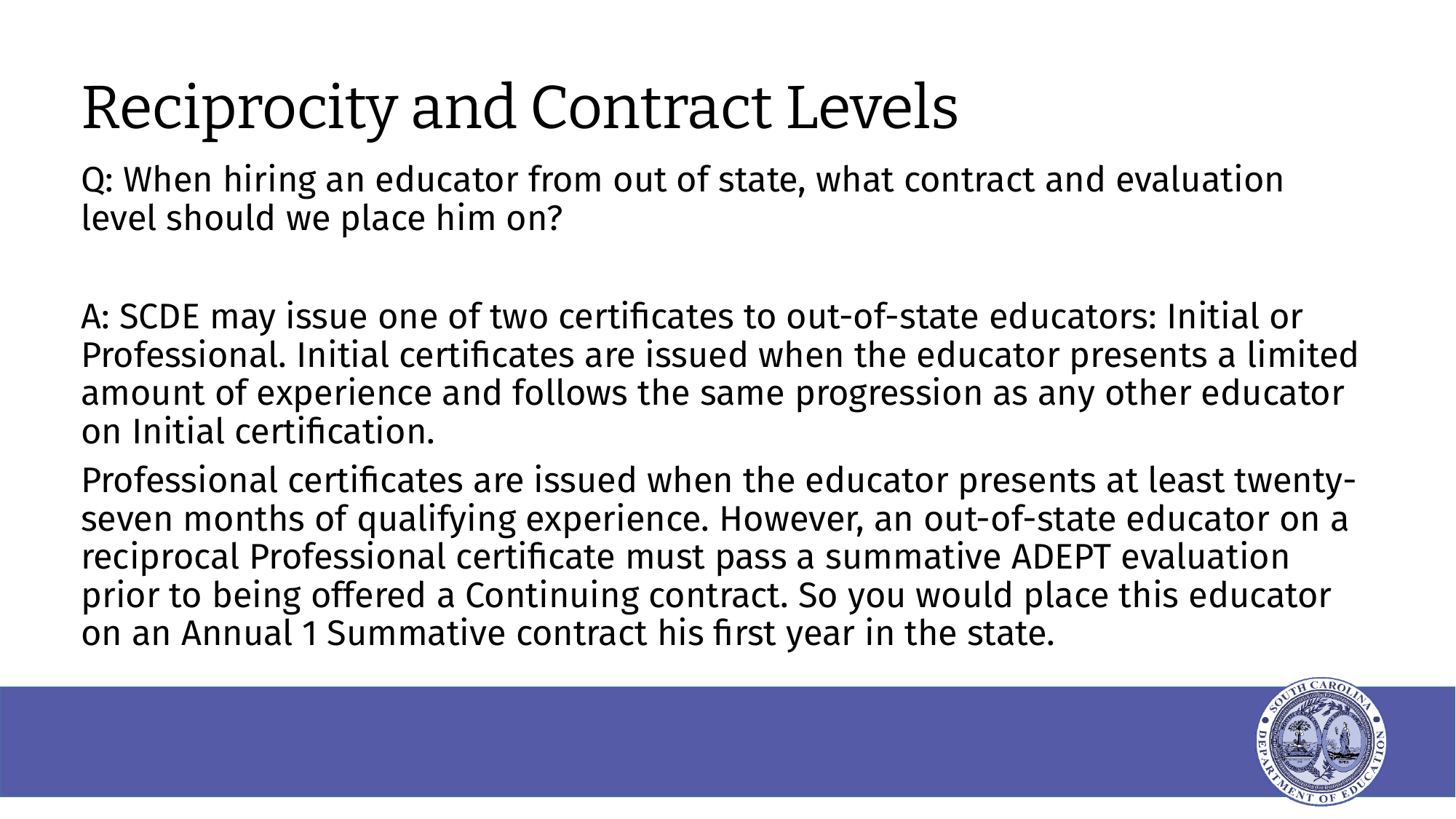

# Reciprocity and Contract Levels
Q: When hiring an educator from out of state, what contract and evaluation level should we place him on?

A: SCDE may issue one of two certificates to out-of-state educators: Initial or Professional. Initial certificates are issued when the educator presents a limited amount of experience and follows the same progression as any other educator on Initial certification.
Professional certificates are issued when the educator presents at least twenty-seven months of qualifying experience. However, an out-of-state educator on a reciprocal Professional certificate must pass a summative ADEPT evaluation prior to being offered a Continuing contract. So you would place this educator on an Annual 1 Summative contract his first year in the state.